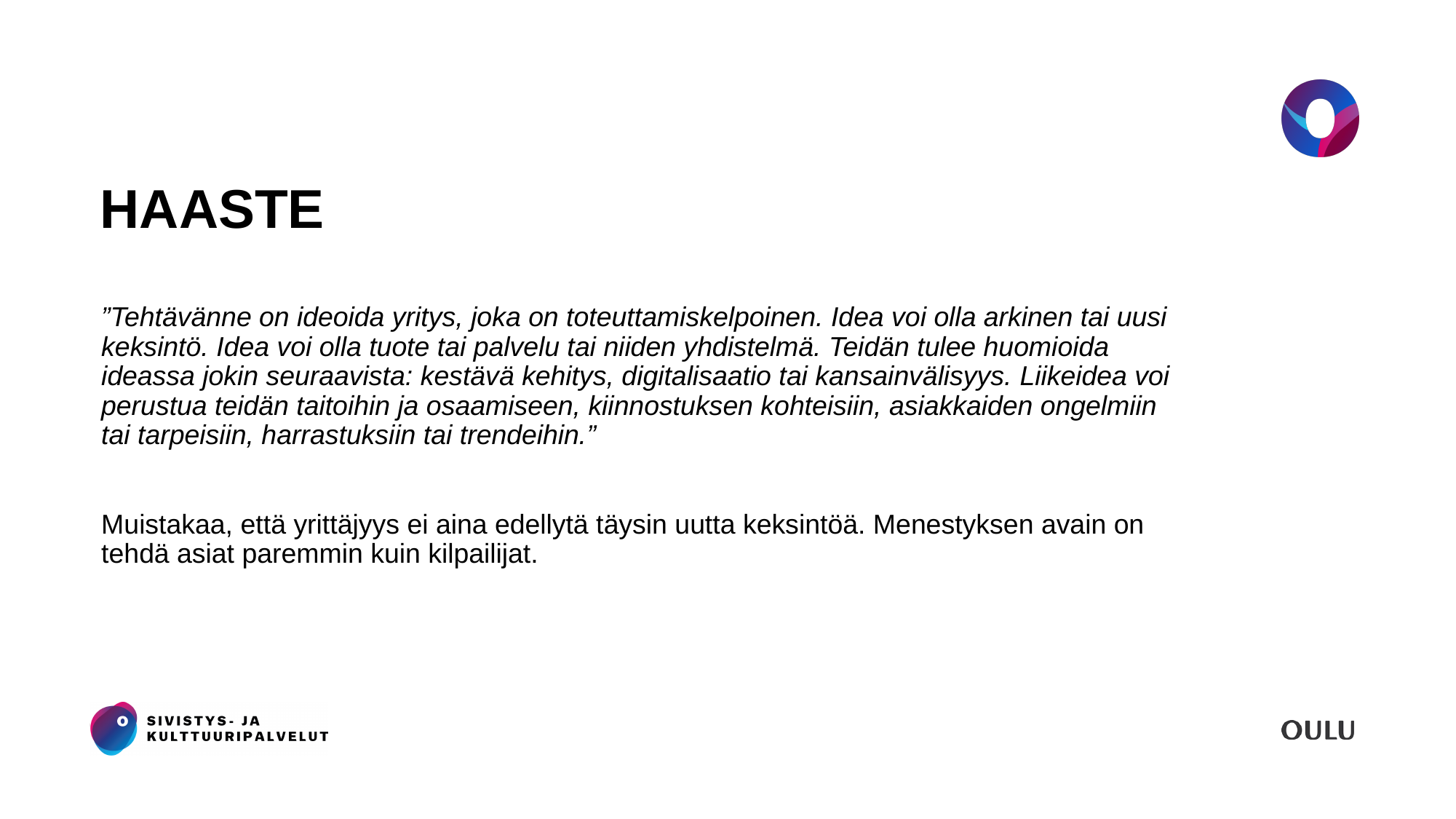

# HAASTE
”Tehtävänne on ideoida yritys, joka on toteuttamiskelpoinen. Idea voi olla arkinen tai uusi keksintö. Idea voi olla tuote tai palvelu tai niiden yhdistelmä. Teidän tulee huomioida ideassa jokin seuraavista: kestävä kehitys, digitalisaatio tai kansainvälisyys. Liikeidea voi perustua teidän taitoihin ja osaamiseen, kiinnostuksen kohteisiin, asiakkaiden ongelmiin tai tarpeisiin, harrastuksiin tai trendeihin.”

Muistakaa, että yrittäjyys ei aina edellytä täysin uutta keksintöä. Menestyksen avain on tehdä asiat paremmin kuin kilpailijat.

23.3.2023